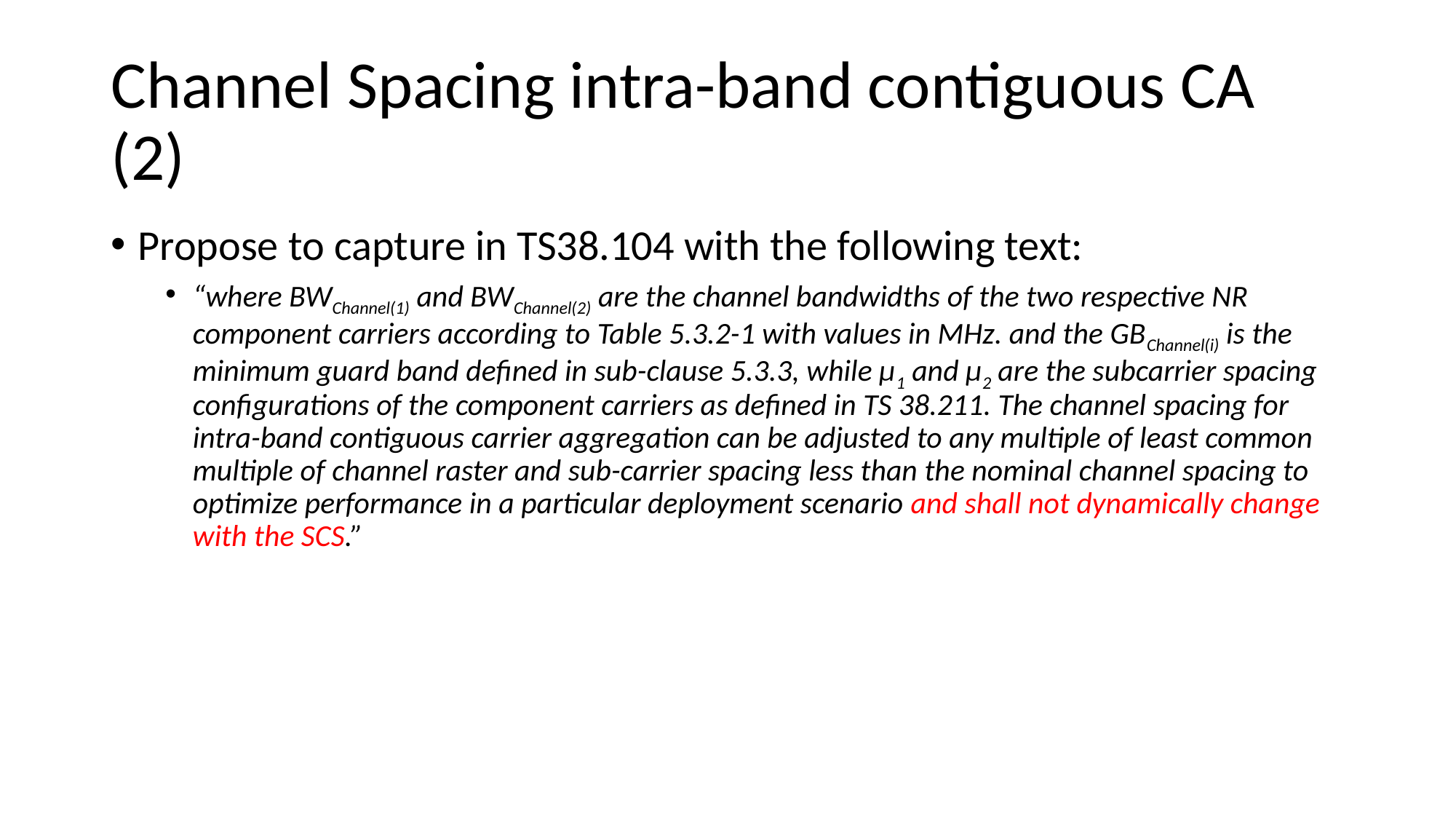

# Channel Spacing intra-band contiguous CA (2)
Propose to capture in TS38.104 with the following text:
“where BWChannel(1) and BWChannel(2) are the channel bandwidths of the two respective NR component carriers according to Table 5.3.2-1 with values in MHz. and the GBChannel(i) is the minimum guard band defined in sub-clause 5.3.3, while µ1 and µ2 are the subcarrier spacing configurations of the component carriers as defined in TS 38.211. The channel spacing for intra-band contiguous carrier aggregation can be adjusted to any multiple of least common multiple of channel raster and sub-carrier spacing less than the nominal channel spacing to optimize performance in a particular deployment scenario and shall not dynamically change with the SCS.”